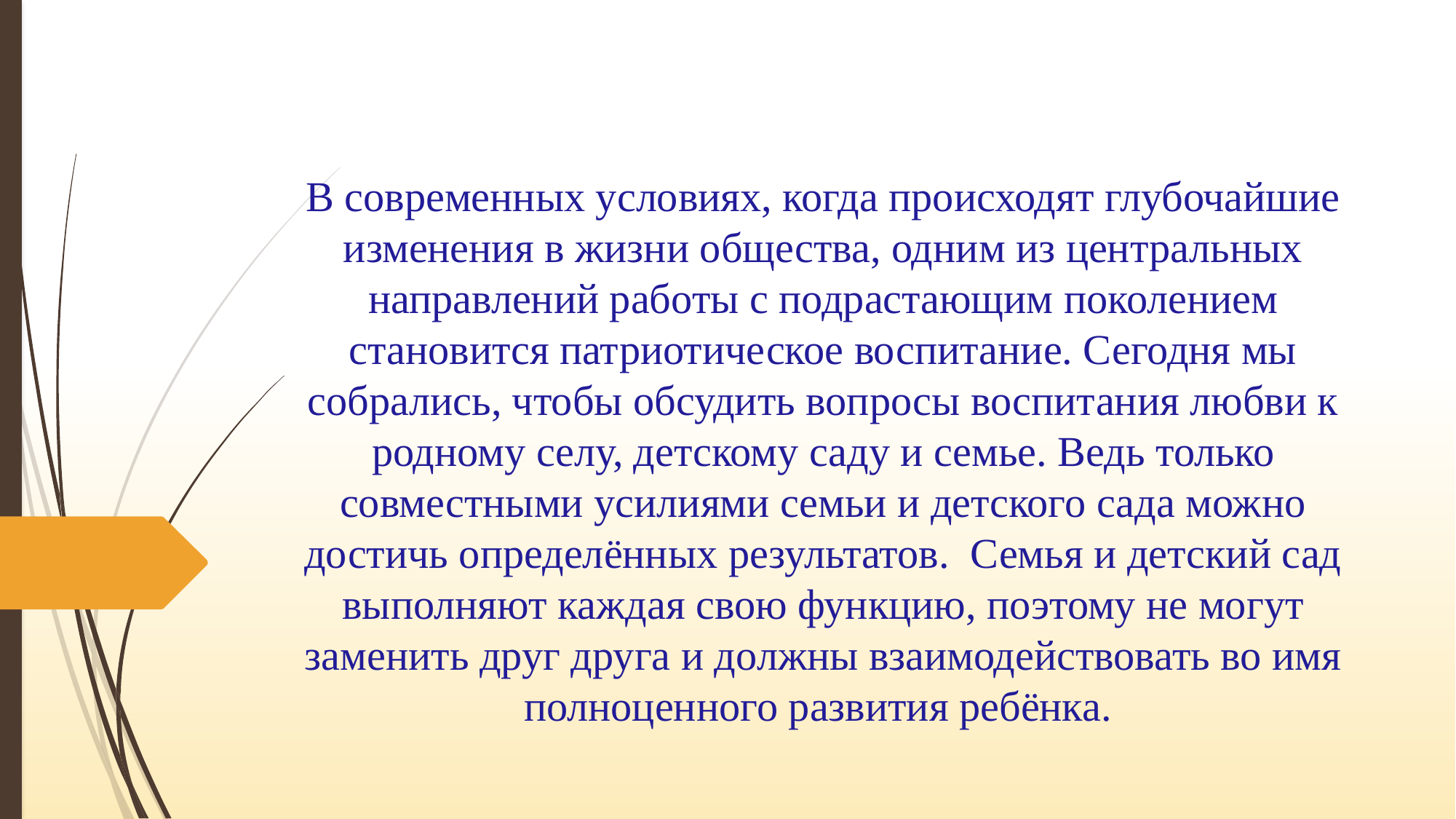

# В современных условиях, когда происходят глубочайшие изменения в жизни общества, одним из центральных направлений работы с подрастающим поколением становится патриотическое воспитание. Сегодня мы собрались, чтобы обсудить вопросы воспитания любви к родному селу, детскому саду и семье. Ведь только совместными усилиями семьи и детского сада можно достичь определённых результатов.  Семья и детский сад выполняют каждая свою функцию, поэтому не могут заменить друг друга и должны взаимодействовать во имя полноценного развития ребёнка.